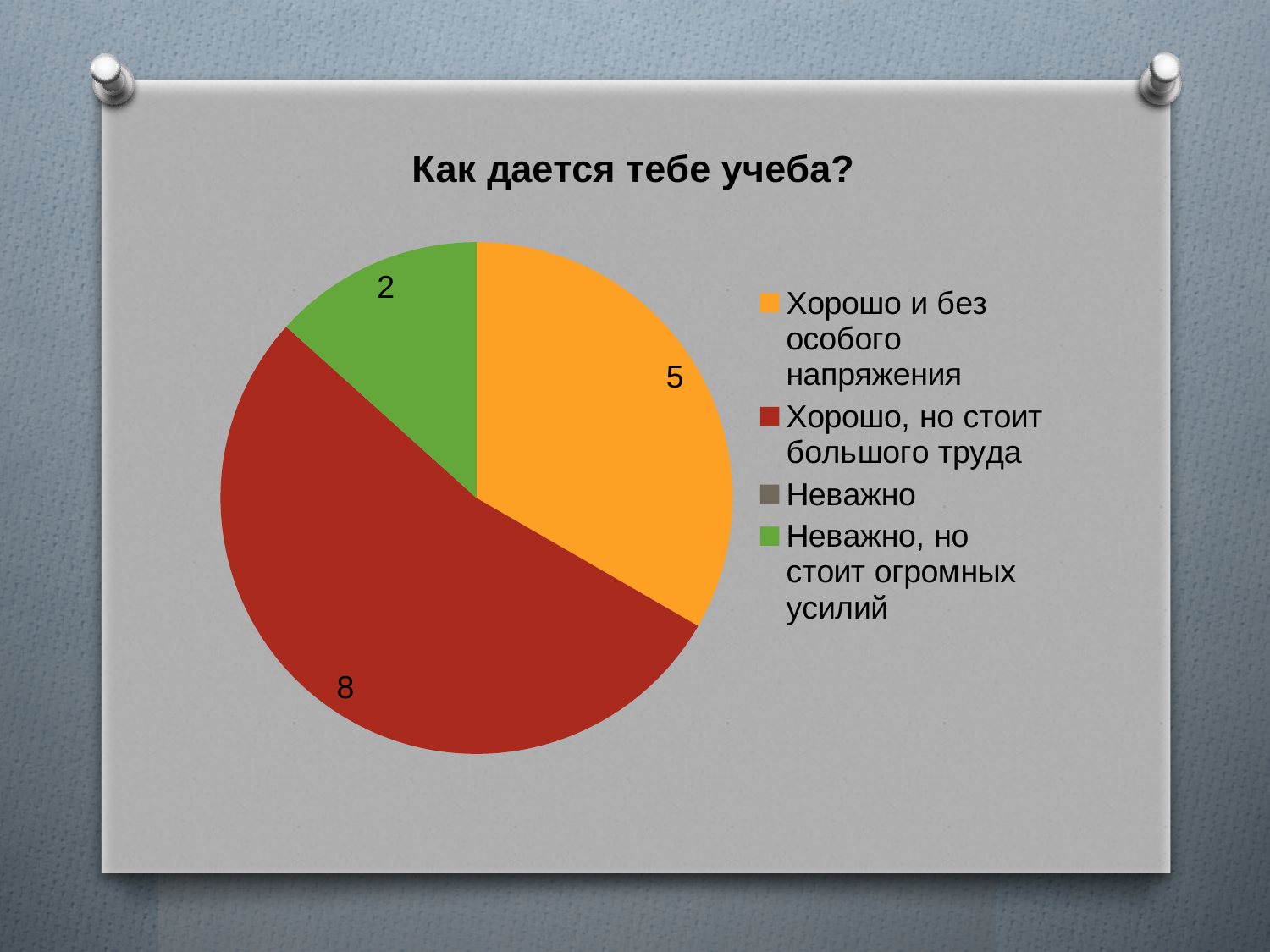

#

### Chart:

| Category | Как дается тебе учеба? |
|---|---|
| Хорошо и без особого напряжения | 5.0 |
| Хорошо, но стоит большого труда | 8.0 |
| Неважно | 0.0 |
| Неважно, но стоит огромных усилий | 2.0 |